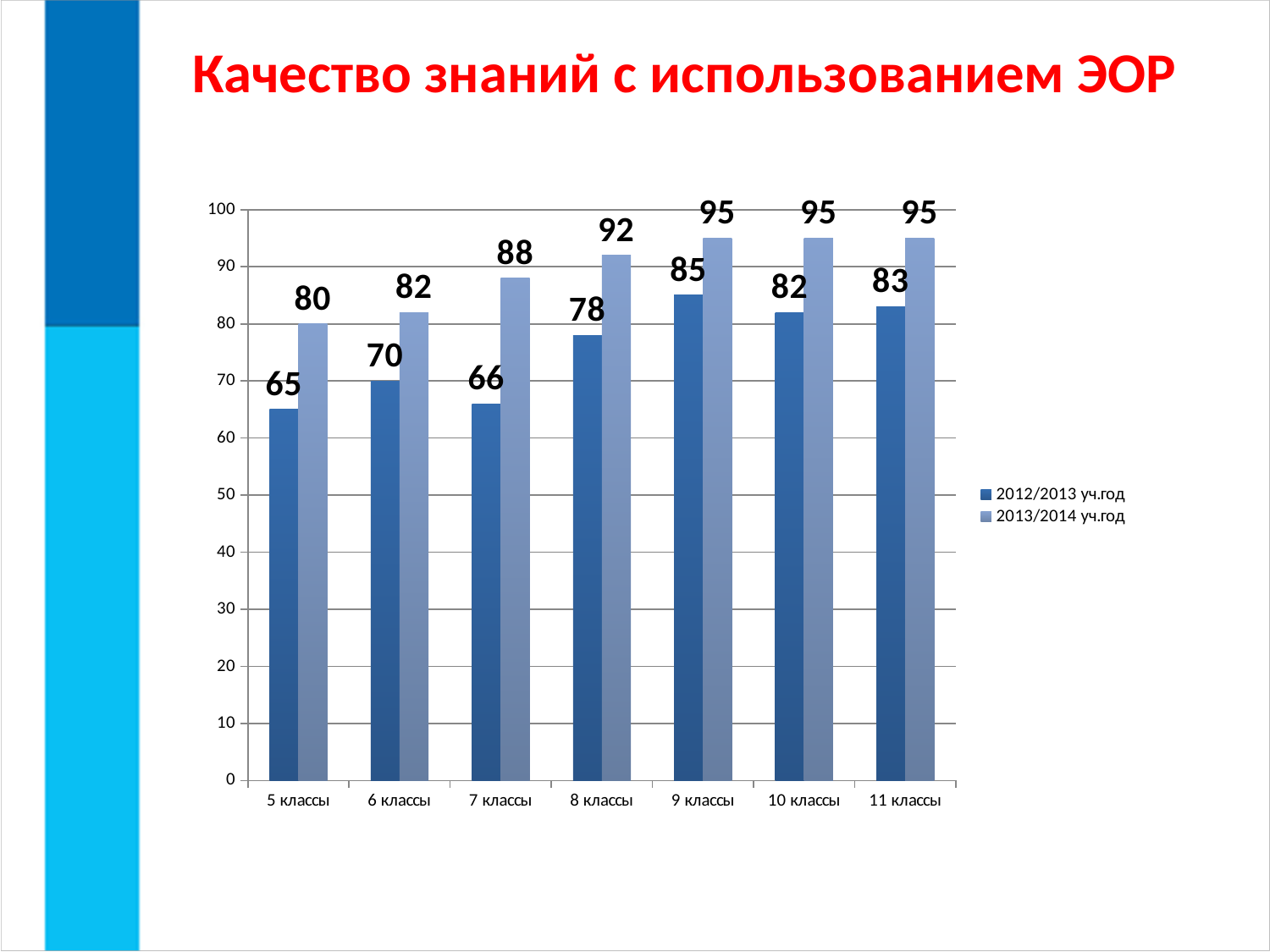

Качество знаний с использованием ЭОР

### Chart

| Category | 2012/2013 уч.год | 2013/2014 уч.год |
|---|---|---|
| 5 классы | 65.0 | 80.0 |
| 6 классы | 70.0 | 82.0 |
| 7 классы | 66.0 | 88.0 |
| 8 классы | 78.0 | 92.0 |
| 9 классы | 85.0 | 95.0 |
| 10 классы | 82.0 | 95.0 |
| 11 классы | 83.0 | 95.0 |